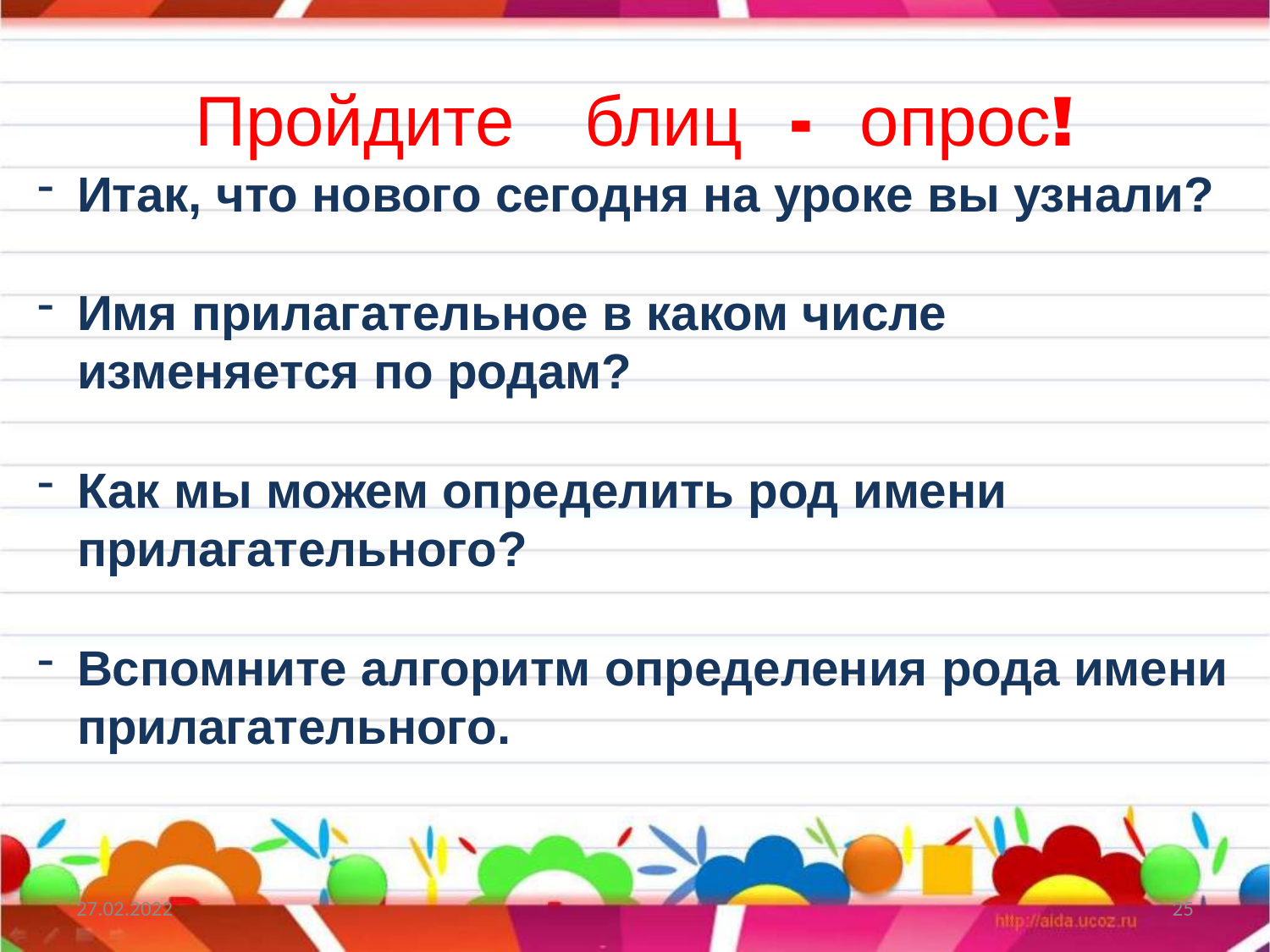

# Пройдите   блиц  -  опрос!
Итак, что нового сегодня на уроке вы узнали?

Имя прилагательное в каком числе изменяется по родам?

Как мы можем определить род имени прилагательного?

Вспомните алгоритм определения рода имени прилагательного.
27.02.2022
25